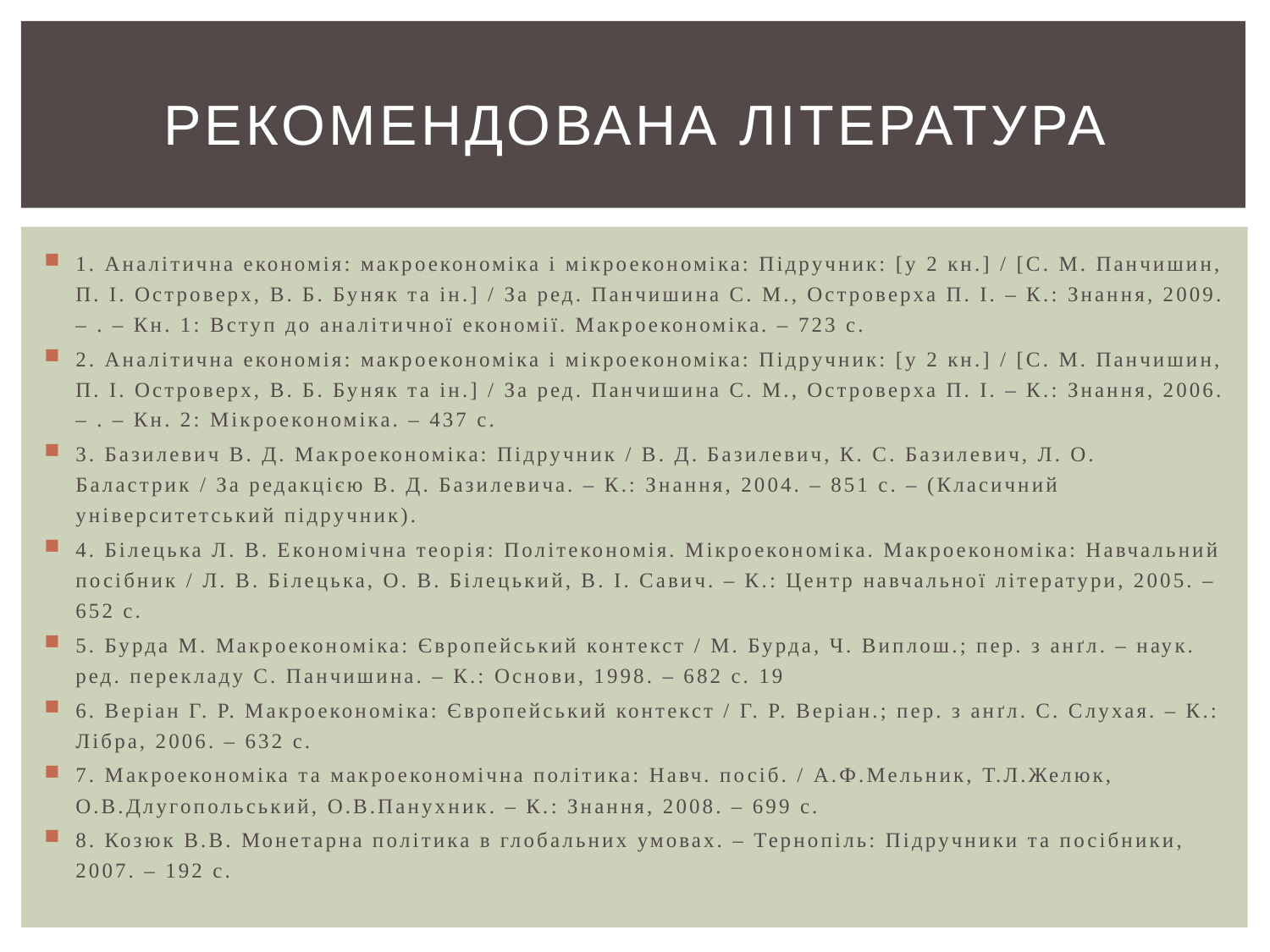

# РЕКОМЕНДОВАНА ЛІТЕРАТУРА
1. Аналітична економія: макроекономіка і мікроекономіка: Підручник: [у 2 кн.] / [С. М. Панчишин, П. І. Островерх, В. Б. Буняк та ін.] / За ред. Панчишина С. М., Островерха П. І. – К.: Знання, 2009. – . – Кн. 1: Вступ до аналітичної економії. Макроекономіка. – 723 с.
2. Аналітична економія: макроекономіка і мікроекономіка: Підручник: [у 2 кн.] / [С. М. Панчишин, П. І. Островерх, В. Б. Буняк та ін.] / За ред. Панчишина С. М., Островерха П. І. – К.: Знання, 2006. – . – Кн. 2: Мікроекономіка. – 437 с.
3. Базилевич В. Д. Макроекономіка: Підручник / В. Д. Базилевич, К. С. Базилевич, Л. О. Баластрик / За редакцією В. Д. Базилевича. – К.: Знання, 2004. – 851 с. – (Класичний університетський підручник).
4. Білецька Л. В. Економічна теорія: Політекономія. Мікроекономіка. Макроекономіка: Навчальний посібник / Л. В. Білецька, О. В. Білецький, В. І. Савич. – К.: Центр навчальної літератури, 2005. – 652 с.
5. Бурда М. Макроекономіка: Європейський контекст / М. Бурда, Ч. Виплош.; пер. з анґл. – наук. ред. перекладу С. Панчишина. – К.: Основи, 1998. – 682 с. 19
6. Веріан Г. Р. Макроекономіка: Європейський контекст / Г. Р. Веріан.; пер. з анґл. С. Слухая. – К.: Лібра, 2006. – 632 с.
7. Макроекономіка та макроекономічна політика: Навч. посіб. / А.Ф.Мельник, Т.Л.Желюк, О.В.Длугопольський, О.В.Панухник. – К.: Знання, 2008. – 699 с.
8. Козюк В.В. Монетарна політика в глобальних умовах. – Тернопіль: Підручники та посібники, 2007. – 192 с.